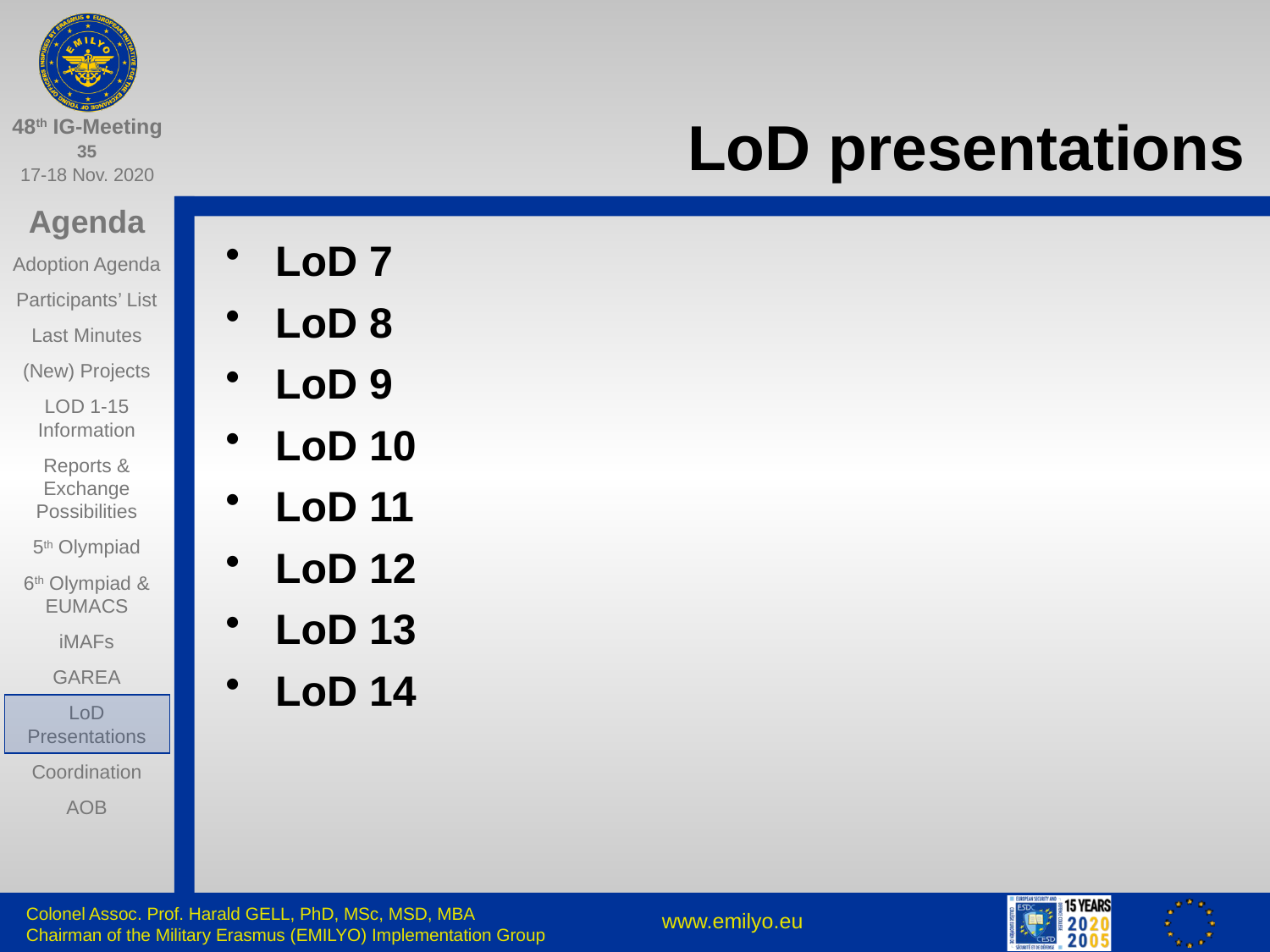

# LoD presentations
LoD 7
LoD 8
LoD 9
LoD 10
LoD 11
LoD 12
LoD 13
LoD 14